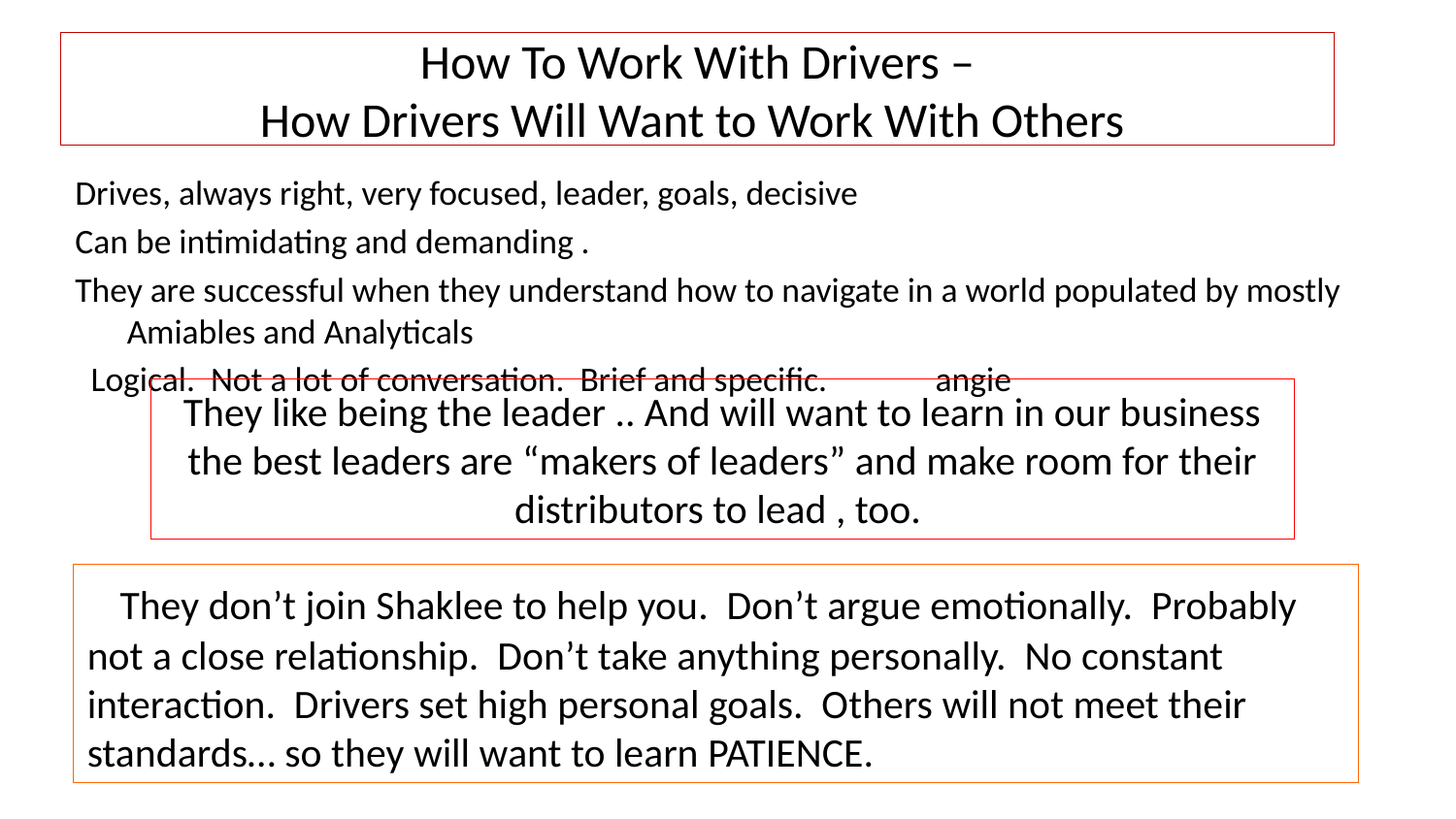

How To Work With Drivers –
How Drivers Will Want to Work With Others
Drives, always right, very focused, leader, goals, decisive
Can be intimidating and demanding .
They are successful when they understand how to navigate in a world populated by mostly Amiables and Analyticals
  Logical.  Not a lot of conversation.  Brief and specific.              angie

They like being the leader .. And will want to learn in our business the best leaders are “makers of leaders” and make room for their distributors to lead , too.
   They don’t join Shaklee to help you.  Don’t argue emotionally.  Probably not a close relationship.  Don’t take anything personally.  No constant interaction.  Drivers set high personal goals.  Others will not meet their standards… so they will want to learn PATIENCE.